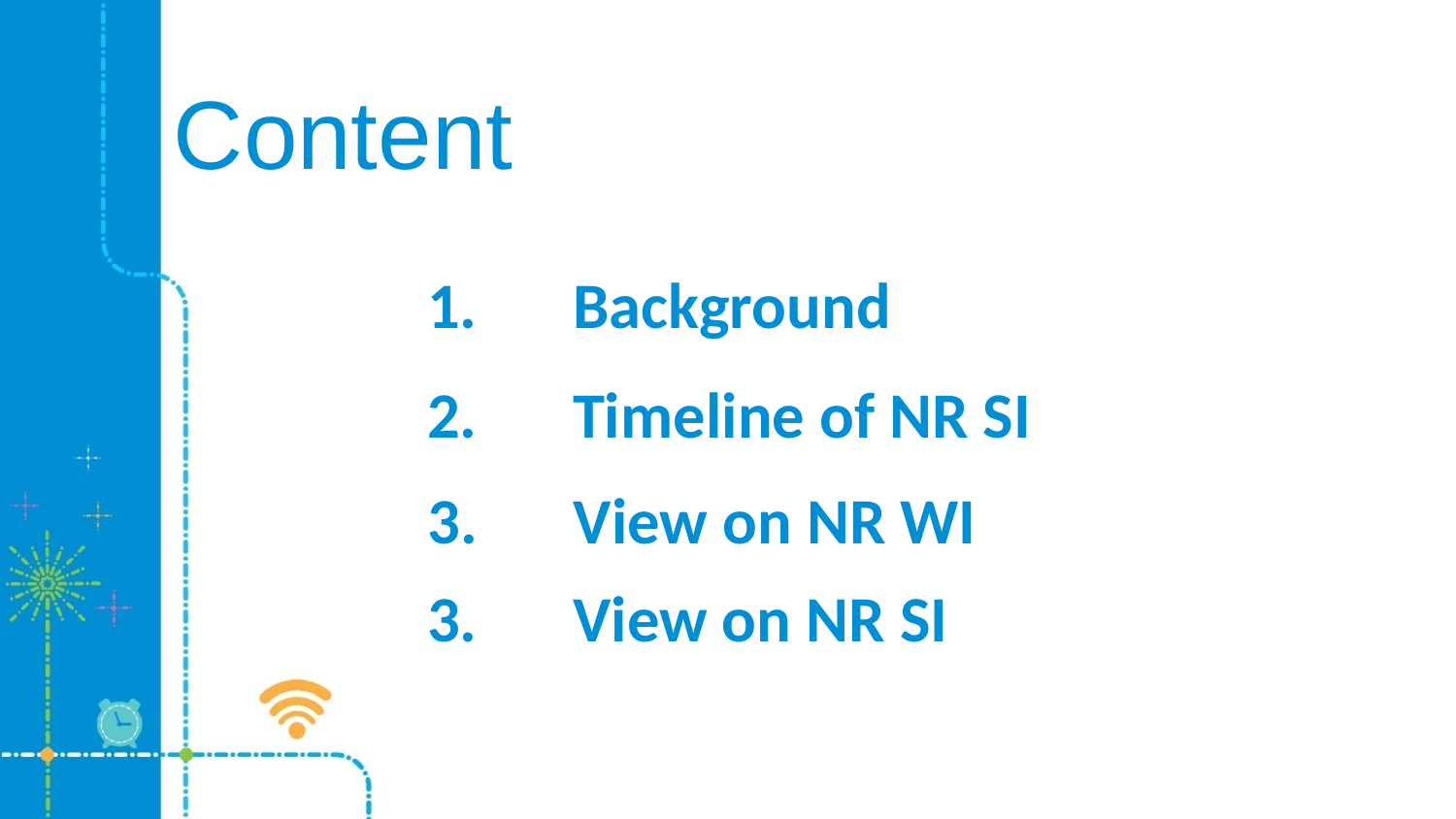

Content
1.	Background
2.	Timeline of NR SI
3.	View on NR WI
3.	View on NR SI